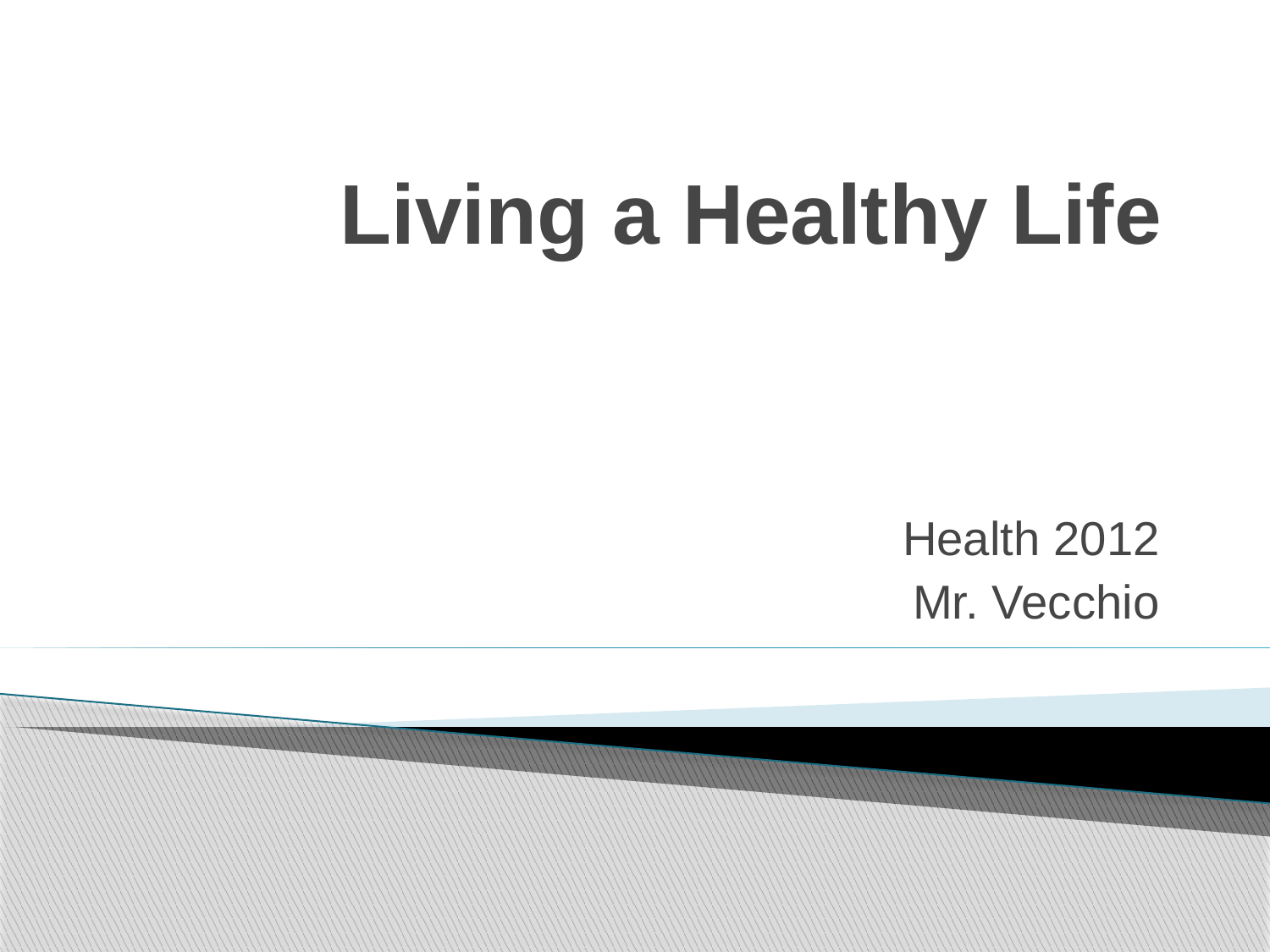

# Living a Healthy Life
Health 2012
Mr. Vecchio